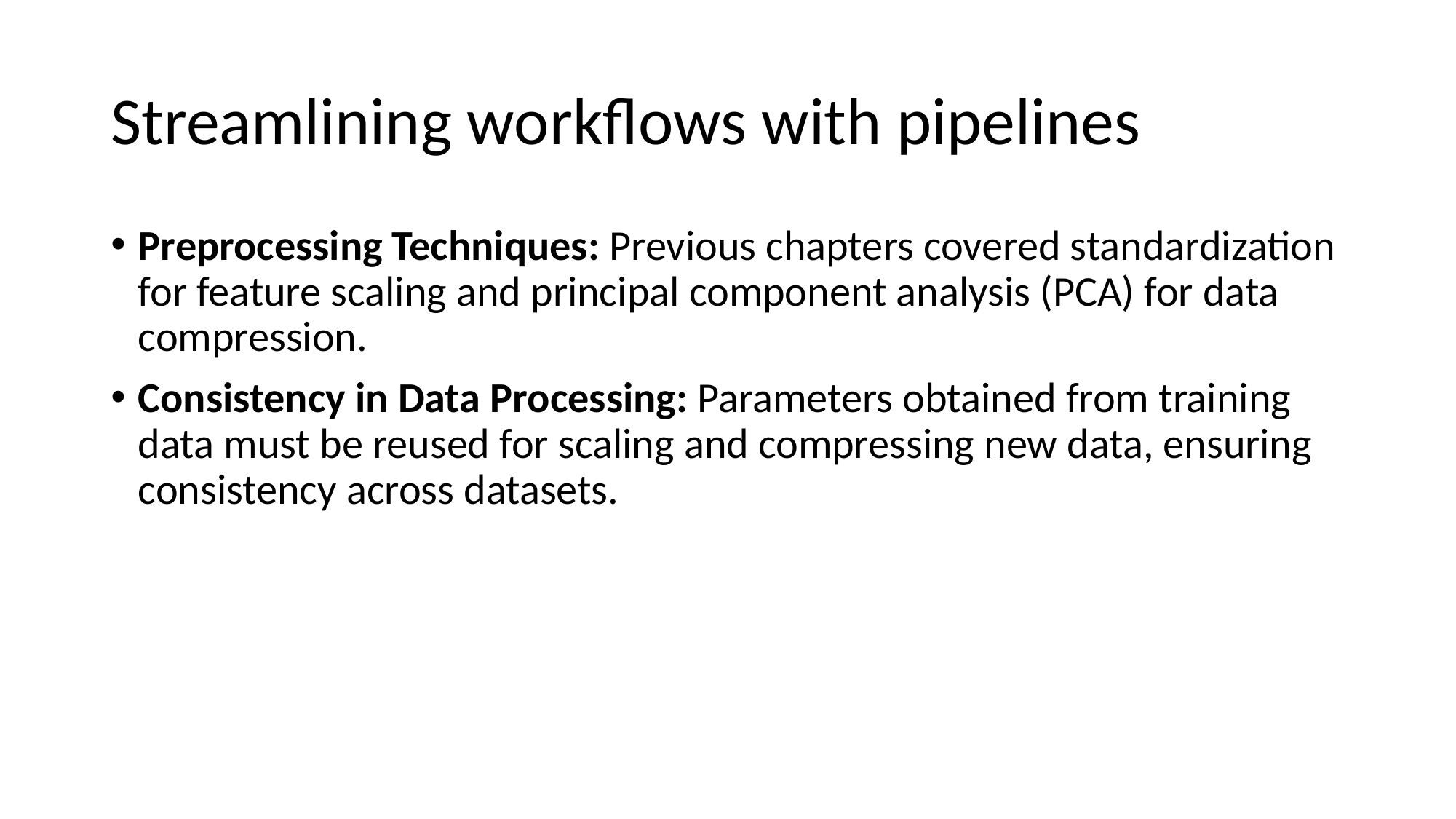

# Streamlining workflows with pipelines
Preprocessing Techniques: Previous chapters covered standardization for feature scaling and principal component analysis (PCA) for data compression.
Consistency in Data Processing: Parameters obtained from training data must be reused for scaling and compressing new data, ensuring consistency across datasets.